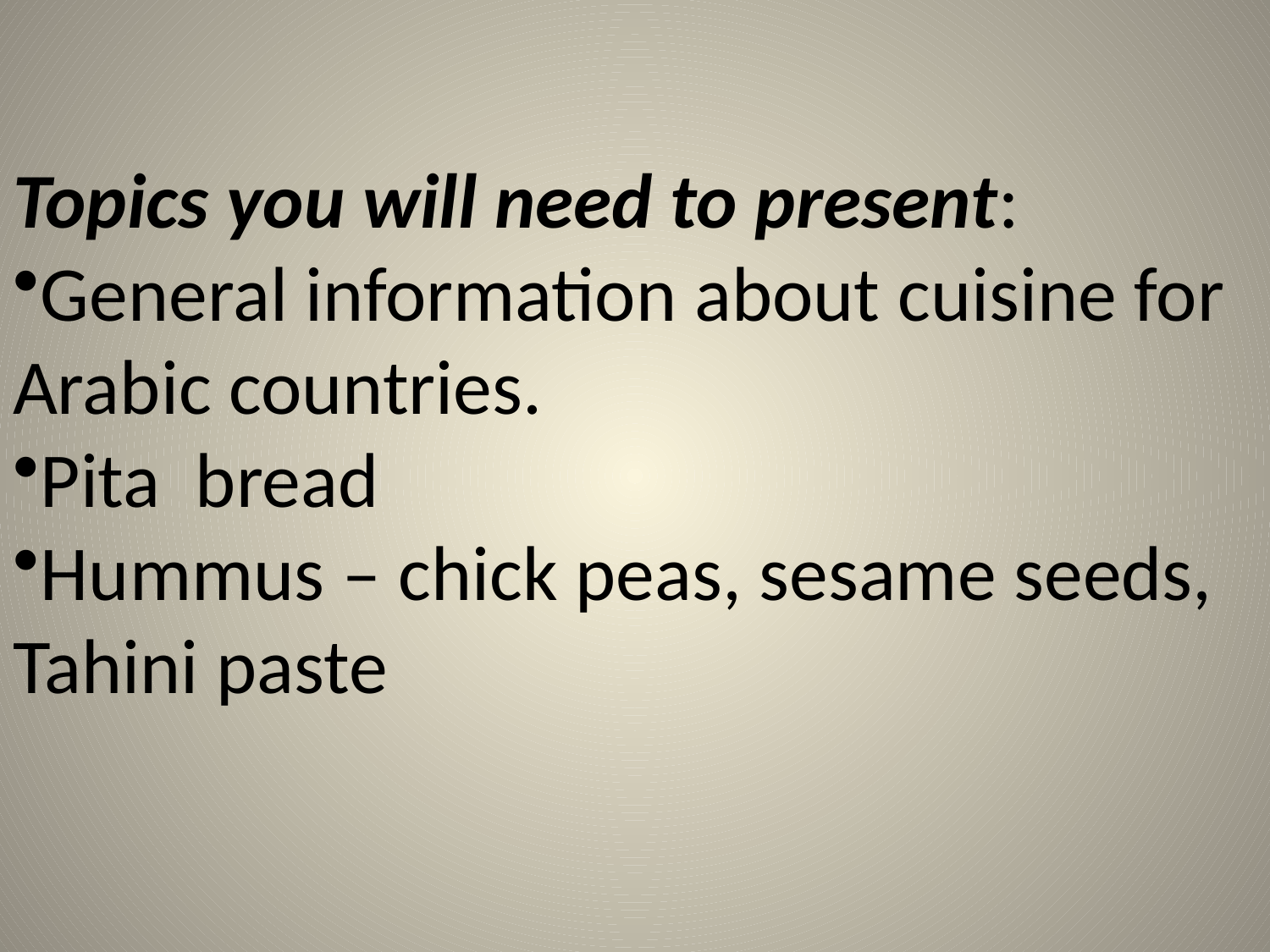

Topics you will need to present:
General information about cuisine for Arabic countries.
Pita  bread
Hummus – chick peas, sesame seeds, Tahini paste